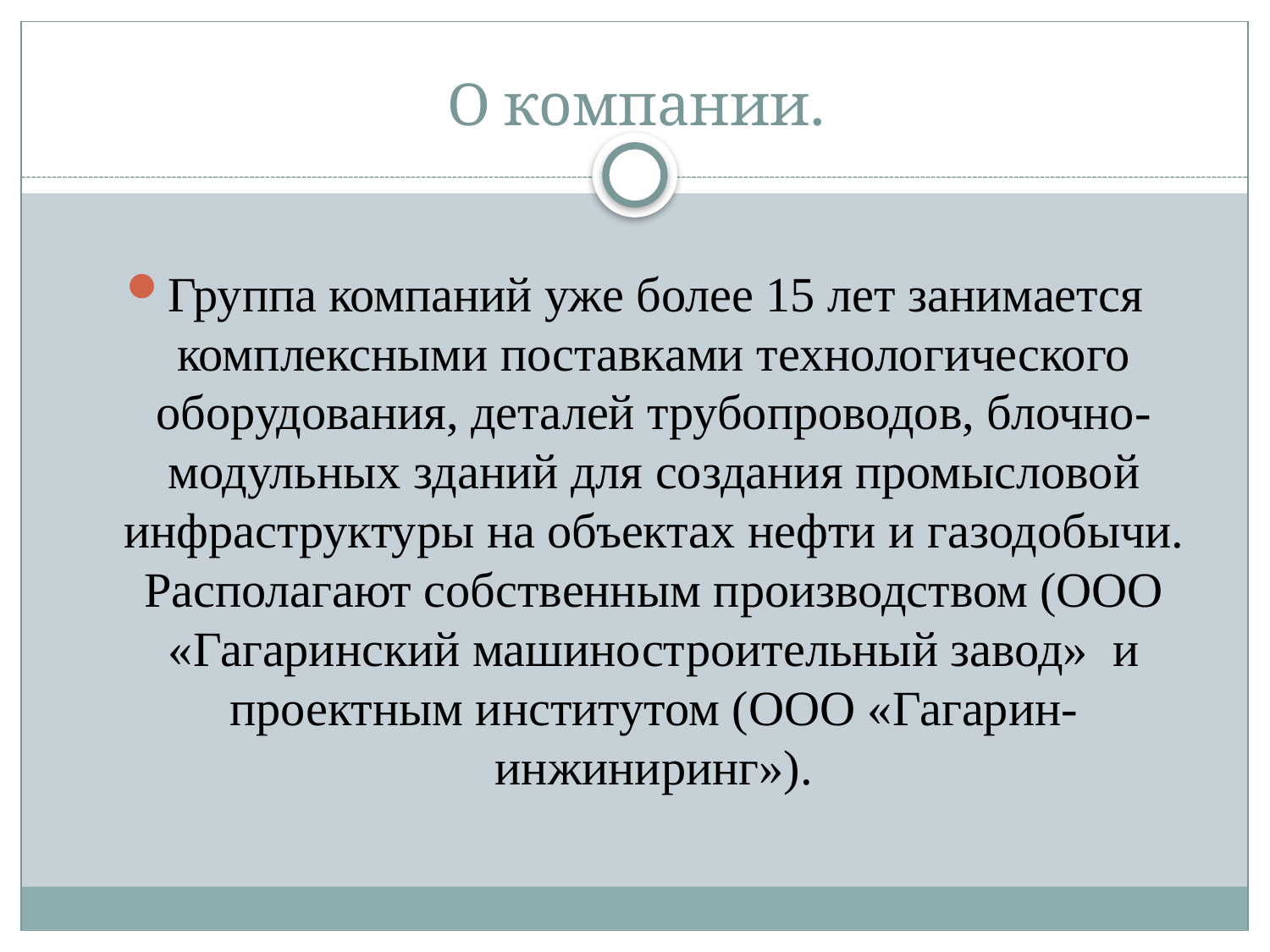

# О компании.
Группа компаний уже более 15 лет занимается комплексными поставками технологического оборудования, деталей трубопроводов, блочно-модульных зданий для создания промысловой инфраструктуры на объектах нефти и газодобычи. Располагают собственным производством (ООО «Гагаринский машиностроительный завод»  и проектным институтом (ООО «Гагарин-инжиниринг»).